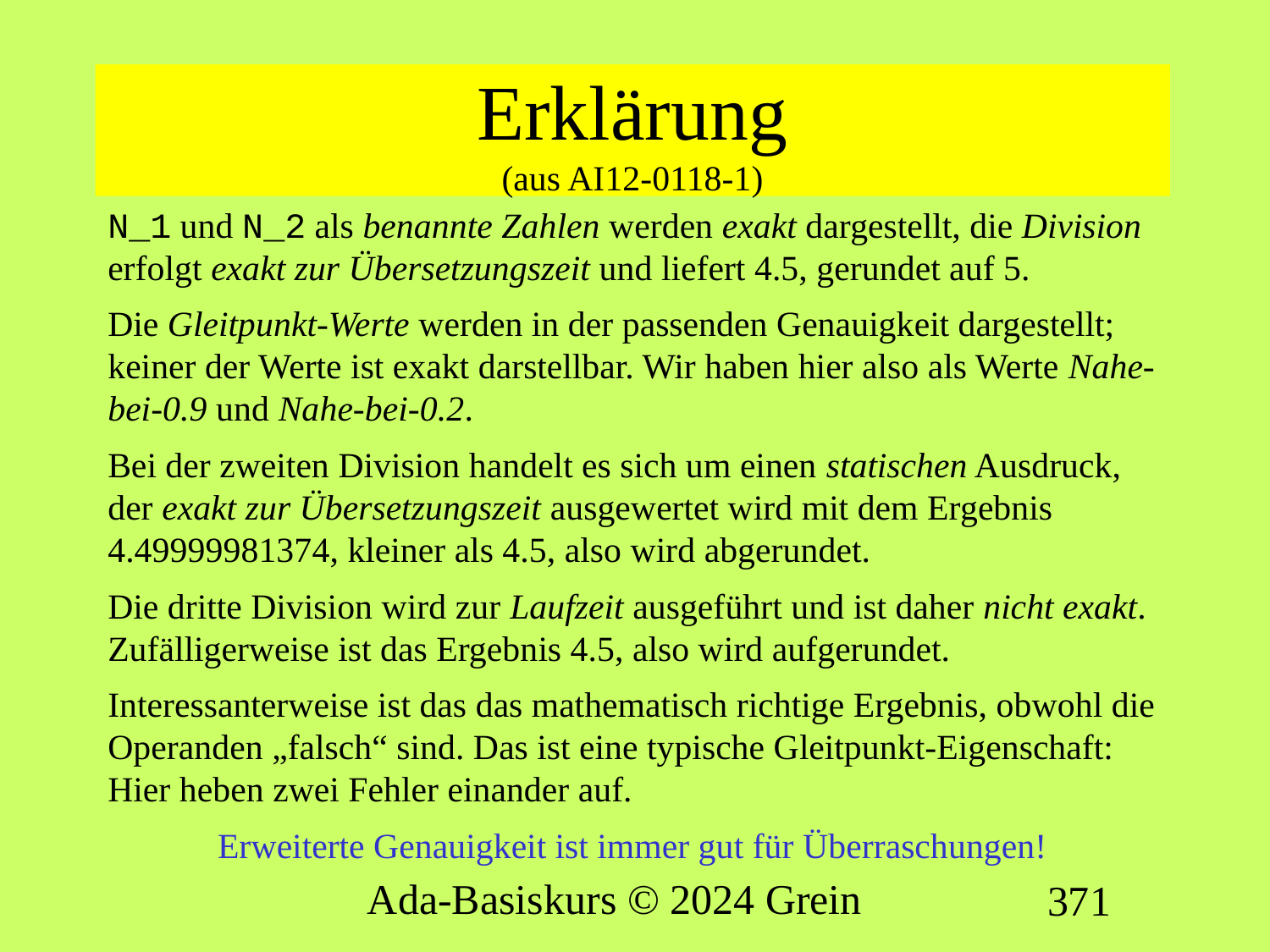

# Erklärung (aus AI12-0118-1)
N_1 und N_2 als benannte Zahlen werden exakt dargestellt, die Division erfolgt exakt zur Übersetzungszeit und liefert 4.5, gerundet auf 5.
Die Gleitpunkt-Werte werden in der passenden Genauigkeit dargestellt; keiner der Werte ist exakt darstellbar. Wir haben hier also als Werte Nahe-bei-0.9 und Nahe-bei-0.2.
Bei der zweiten Division handelt es sich um einen statischen Ausdruck, der exakt zur Übersetzungszeit ausgewertet wird mit dem Ergebnis 4.49999981374, kleiner als 4.5, also wird abgerundet.
Die dritte Division wird zur Laufzeit ausgeführt und ist daher nicht exakt. Zufälligerweise ist das Ergebnis 4.5, also wird aufgerundet.
Interessanterweise ist das das mathematisch richtige Ergebnis, obwohl die Operanden „falsch“ sind. Das ist eine typische Gleitpunkt-Eigenschaft: Hier heben zwei Fehler einander auf.
Erweiterte Genauigkeit ist immer gut für Überraschungen!
Ada-Basiskurs © 2024 Grein
371